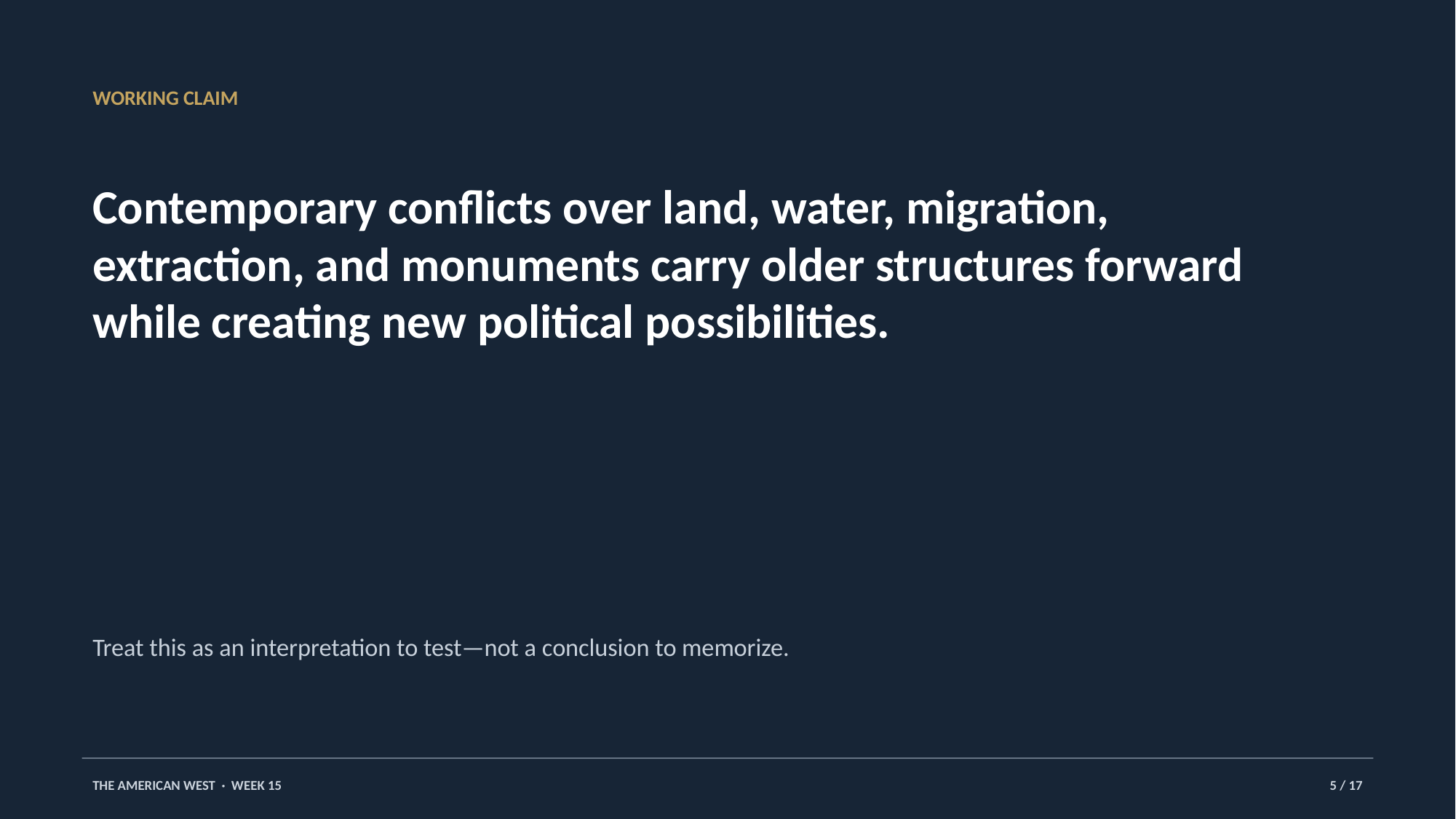

WORKING CLAIM
Contemporary conflicts over land, water, migration, extraction, and monuments carry older structures forward while creating new political possibilities.
Treat this as an interpretation to test—not a conclusion to memorize.

THE AMERICAN WEST  ·  WEEK 15
5 / 17